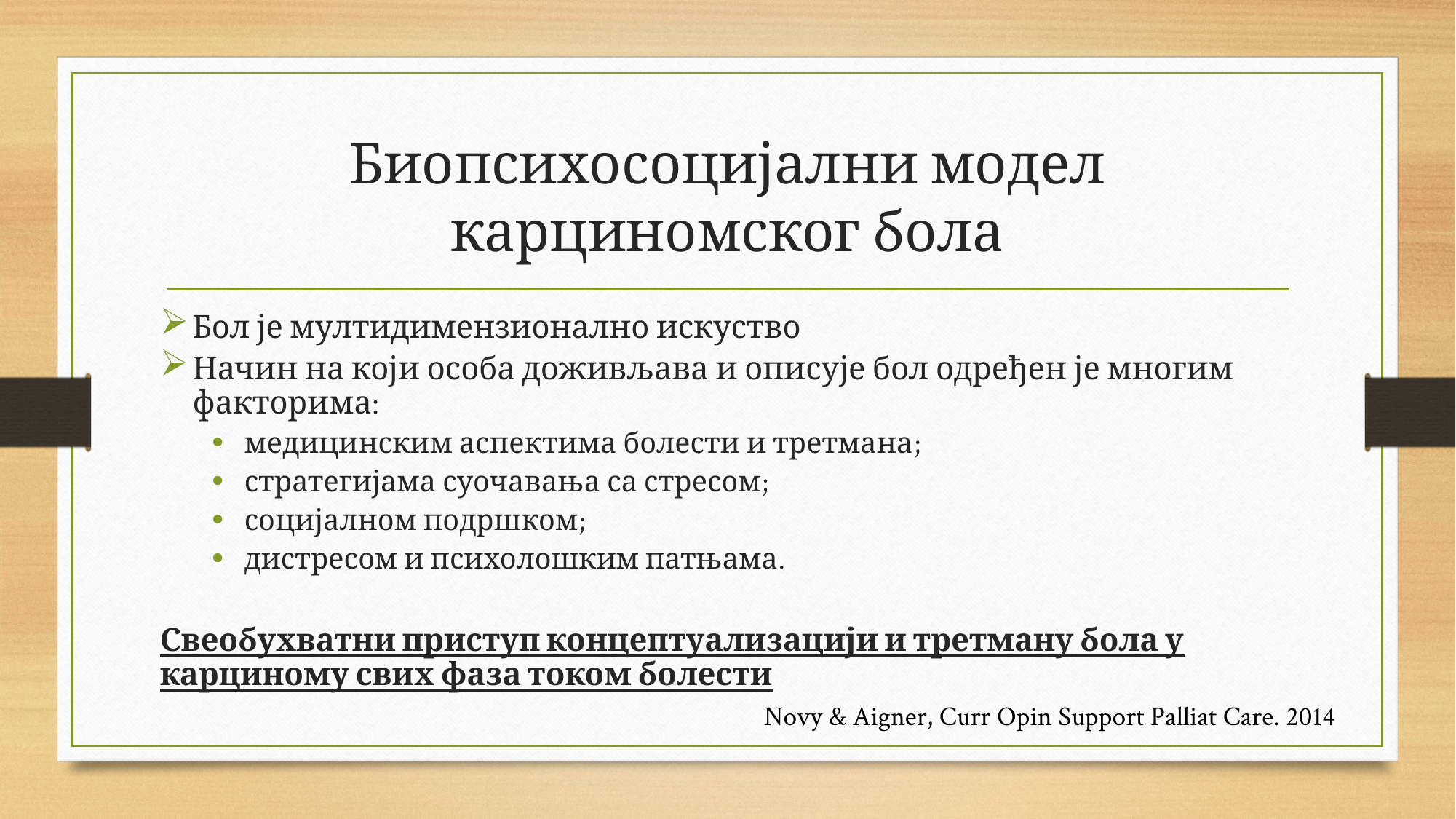

# Биопсихосоцијални модел карциномског бола
Бол је мултидимензионално искуство
Начин на који особа доживљава и описује бол одређен је многим факторима:
медицинским аспектима болести и третмана;
стратегијама суочавања са стресом;
социјалном подршком;
дистресом и психолошким патњама.

Свеобухватни приступ концептуализацији и третману бола у карциному свих фаза током болести
Novy & Aigner, Curr Opin Support Palliat Care. 2014